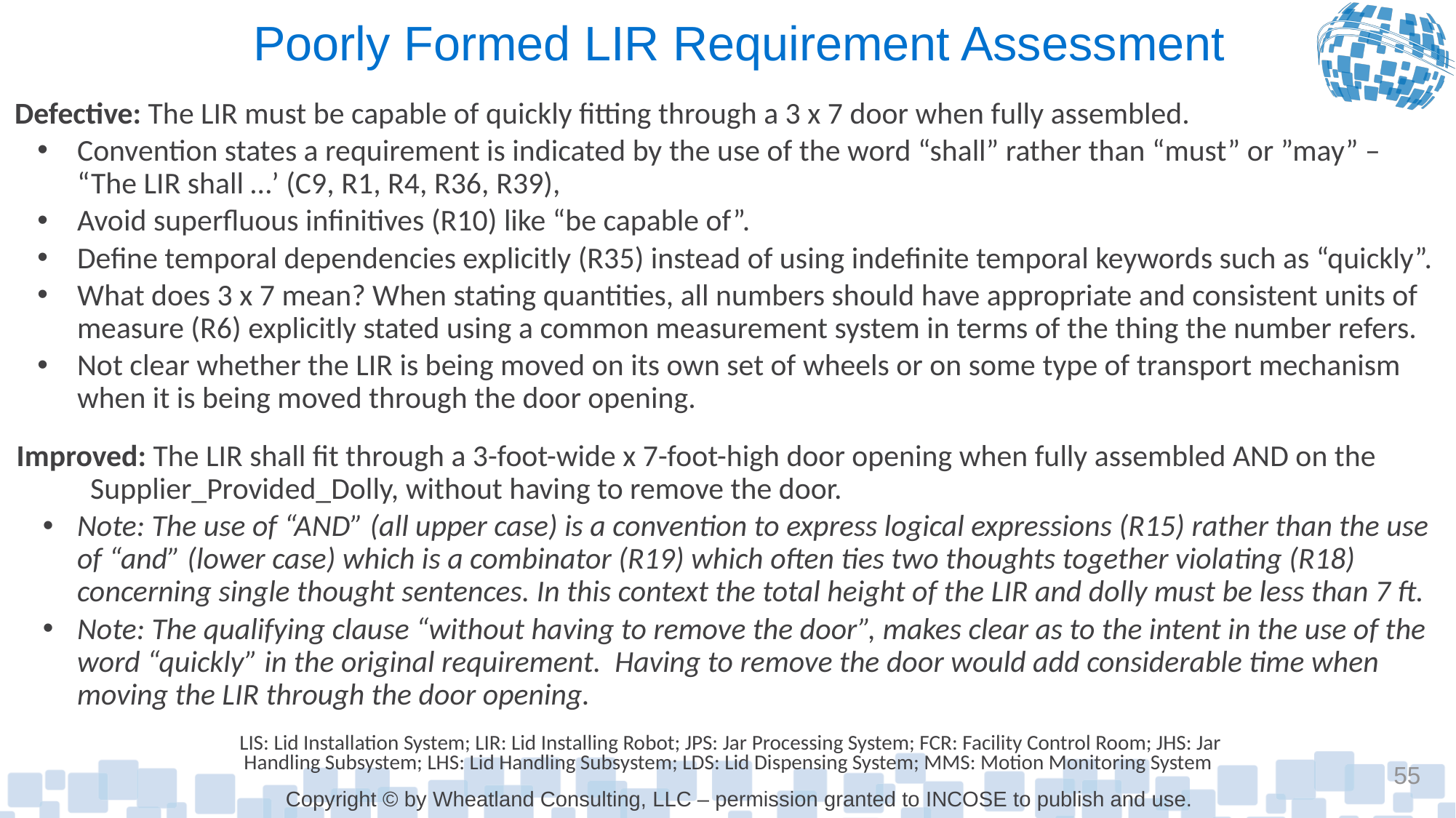

# Poorly Formed LIR Requirement Assessment
Defective: The LIR must be capable of quickly fitting through a 3 x 7 door when fully assembled.
Convention states a requirement is indicated by the use of the word “shall” rather than “must” or ”may” – “The LIR shall …’ (C9, R1, R4, R36, R39),
Avoid superfluous infinitives (R10) like “be capable of”.
Define temporal dependencies explicitly (R35) instead of using indefinite temporal keywords such as “quickly”.
What does 3 x 7 mean? When stating quantities, all numbers should have appropriate and consistent units of measure (R6) explicitly stated using a common measurement system in terms of the thing the number refers.
Not clear whether the LIR is being moved on its own set of wheels or on some type of transport mechanism when it is being moved through the door opening.

Improved: The LIR shall fit through a 3-foot-wide x 7-foot-high door opening when fully assembled AND on the Supplier_Provided_Dolly, without having to remove the door.
Note: The use of “AND” (all upper case) is a convention to express logical expressions (R15) rather than the use of “and” (lower case) which is a combinator (R19) which often ties two thoughts together violating (R18) concerning single thought sentences. In this context the total height of the LIR and dolly must be less than 7 ft.
Note: The qualifying clause “without having to remove the door”, makes clear as to the intent in the use of the word “quickly” in the original requirement.  Having to remove the door would add considerable time when moving the LIR through the door opening.

LIS: Lid Installation System; LIR: Lid Installing Robot; JPS: Jar Processing System; FCR: Facility Control Room; JHS: Jar Handling Subsystem; LHS: Lid Handling Subsystem; LDS: Lid Dispensing System; MMS: Motion Monitoring System
55
Copyright © by Wheatland Consulting, LLC – permission granted to INCOSE to publish and use.